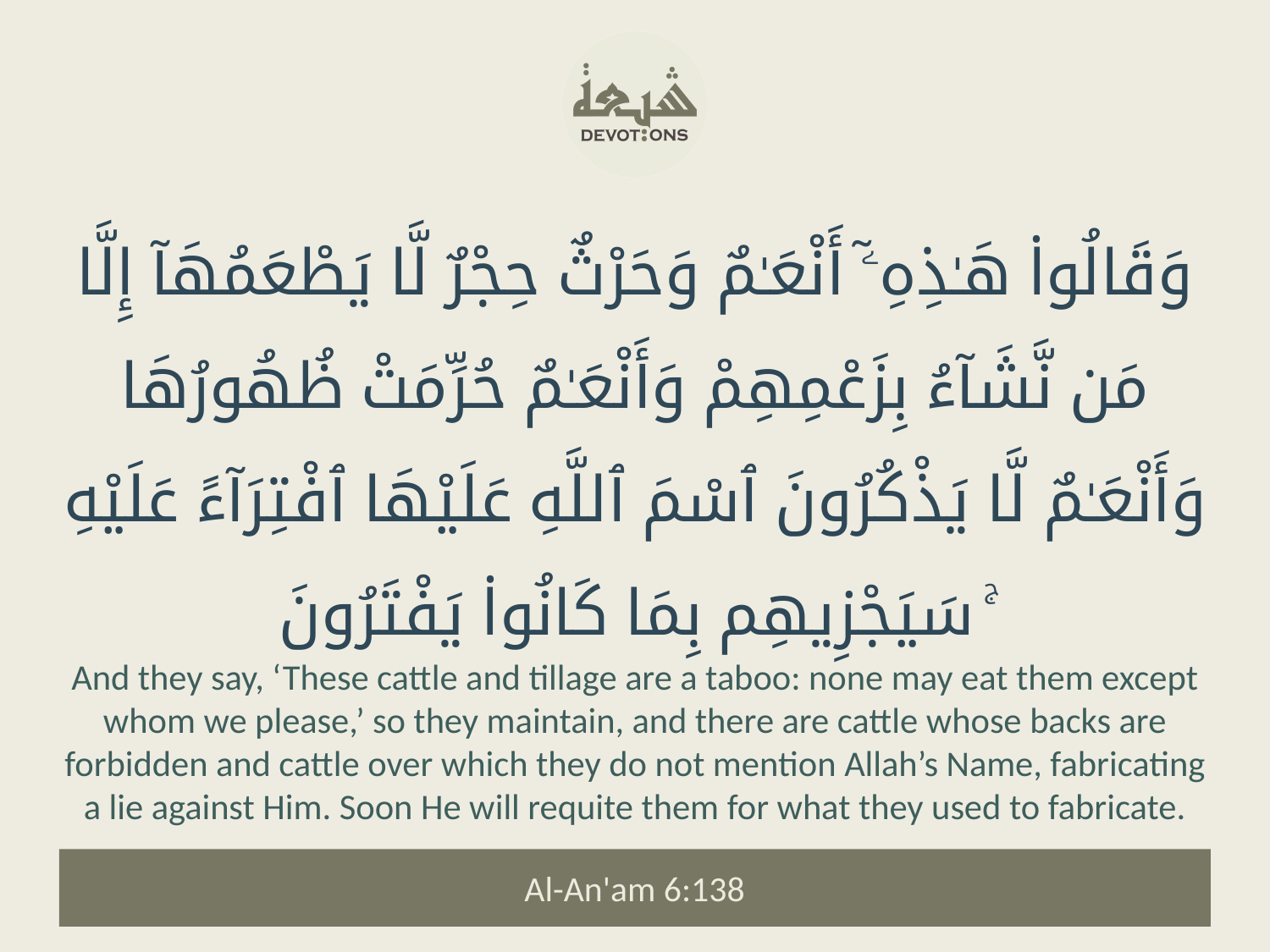

وَقَالُوا۟ هَـٰذِهِۦٓ أَنْعَـٰمٌ وَحَرْثٌ حِجْرٌ لَّا يَطْعَمُهَآ إِلَّا مَن نَّشَآءُ بِزَعْمِهِمْ وَأَنْعَـٰمٌ حُرِّمَتْ ظُهُورُهَا وَأَنْعَـٰمٌ لَّا يَذْكُرُونَ ٱسْمَ ٱللَّهِ عَلَيْهَا ٱفْتِرَآءً عَلَيْهِ ۚ سَيَجْزِيهِم بِمَا كَانُوا۟ يَفْتَرُونَ
And they say, ‘These cattle and tillage are a taboo: none may eat them except whom we please,’ so they maintain, and there are cattle whose backs are forbidden and cattle over which they do not mention Allah’s Name, fabricating a lie against Him. Soon He will requite them for what they used to fabricate.
Al-An'am 6:138